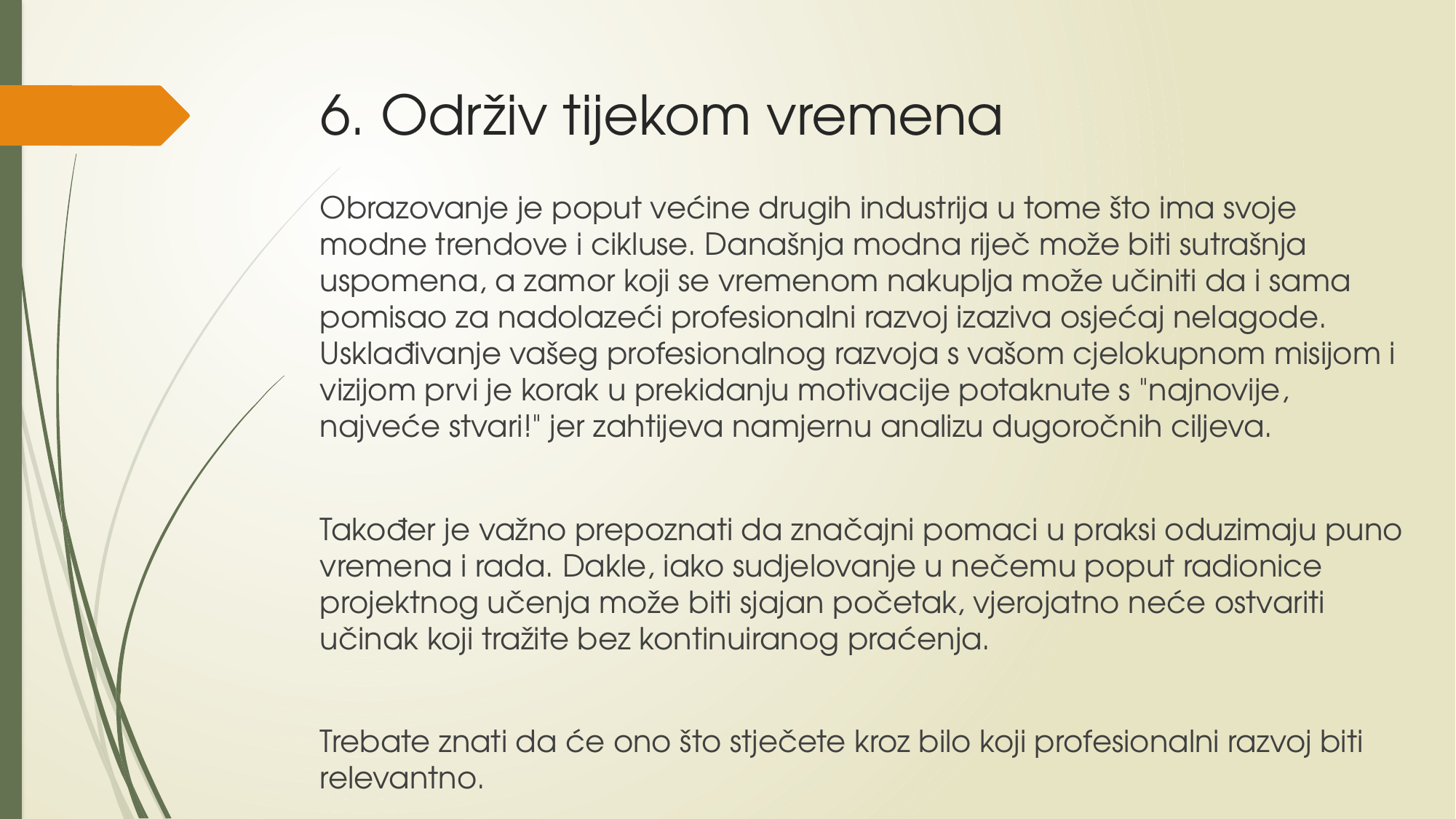

# 6. Održiv tijekom vremena
Obrazovanje je poput većine drugih industrija u tome što ima svoje modne trendove i cikluse. Današnja modna riječ može biti sutrašnja uspomena, a zamor koji se vremenom nakuplja može učiniti da i sama pomisao za nadolazeći profesionalni razvoj izaziva osjećaj nelagode. Usklađivanje vašeg profesionalnog razvoja s vašom cjelokupnom misijom i vizijom prvi je korak u prekidanju motivacije potaknute s "najnovije, najveće stvari!" jer zahtijeva namjernu analizu dugoročnih ciljeva.

Također je važno prepoznati da značajni pomaci u praksi oduzimaju puno vremena i rada. Dakle, iako sudjelovanje u nečemu poput radionice projektnog učenja može biti sjajan početak, vjerojatno neće ostvariti učinak koji tražite bez kontinuiranog praćenja.

Trebate znati da će ono što stječete kroz bilo koji profesionalni razvoj biti relevantno.